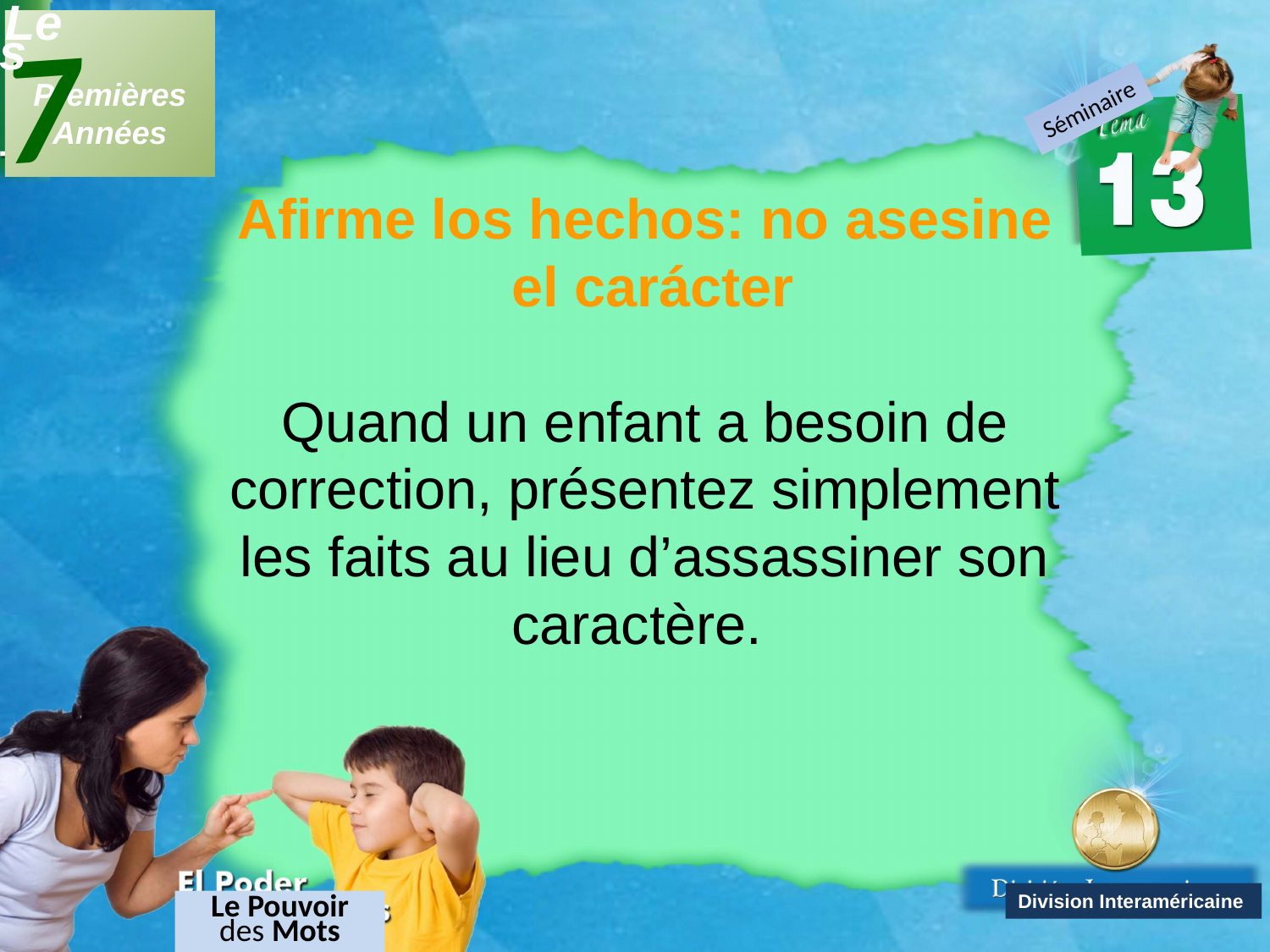

7
Les
         Premières
Années
Séminaire
Afirme los hechos: no asesine
 el carácter

Quand un enfant a besoin de correction, présentez simplement les faits au lieu d’assassiner son caractère.
Division Interaméricaine
Le Pouvoir des Mots